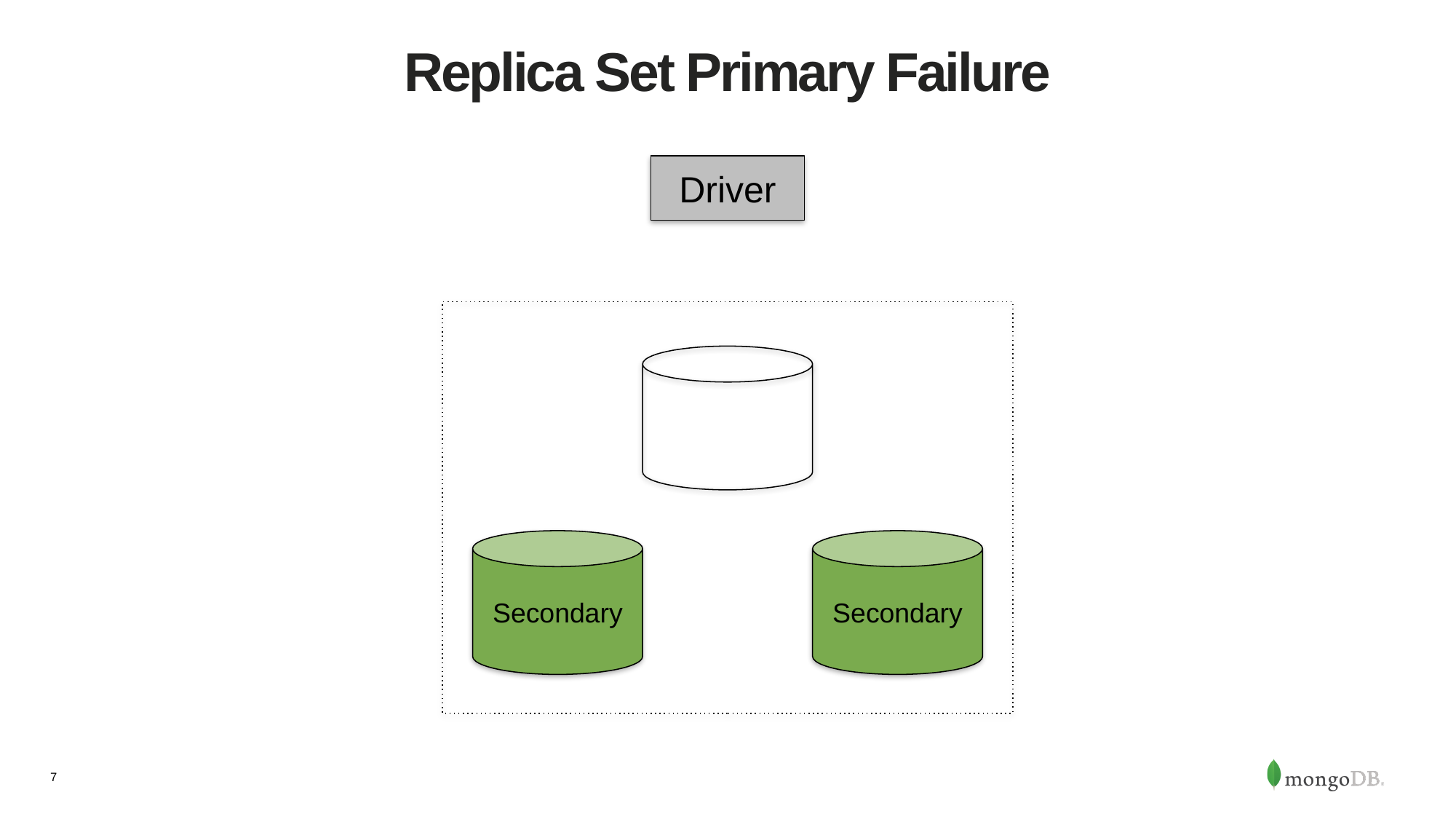

# Replica Set Primary Failure
Driver

Secondary
Secondary